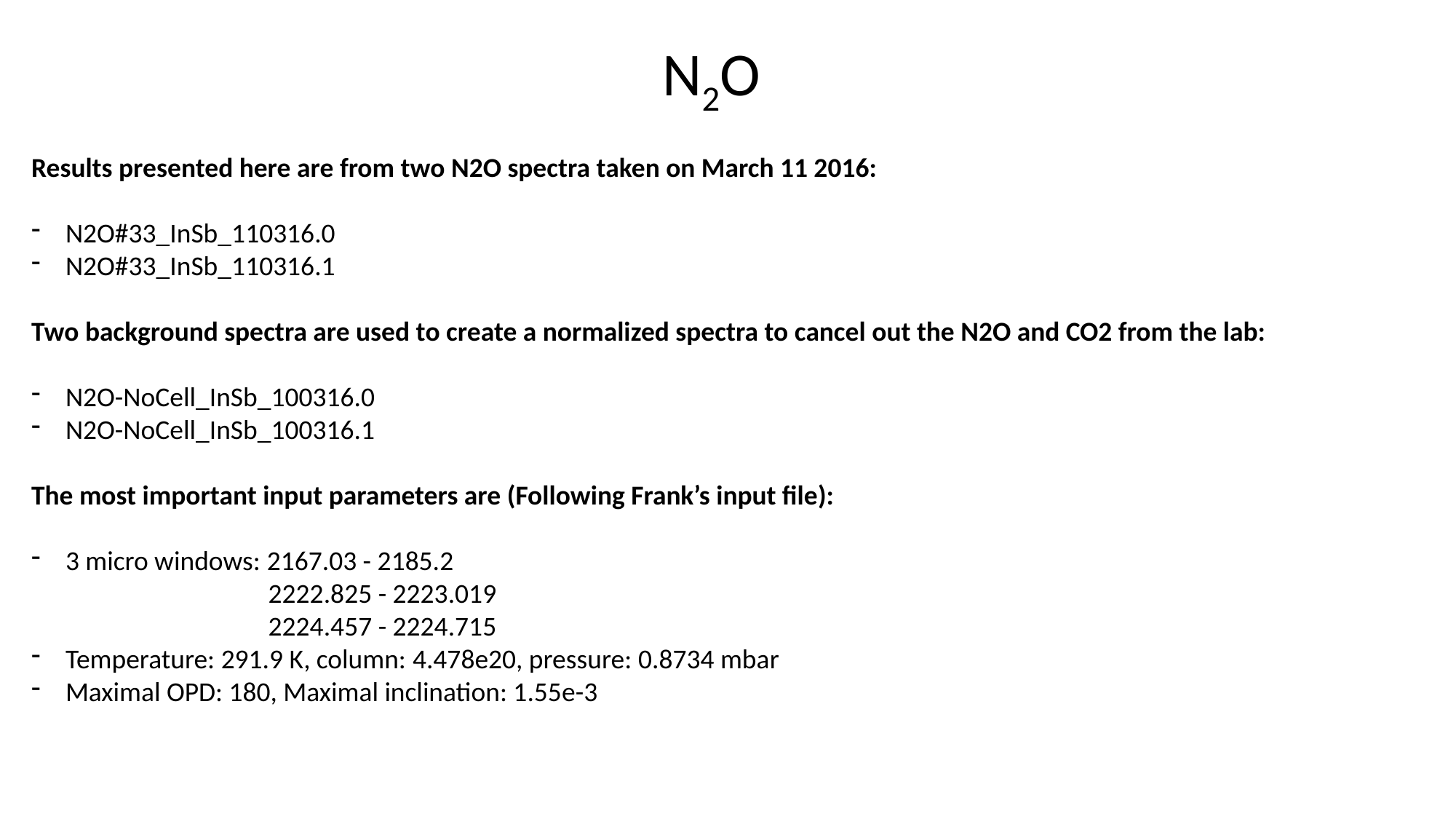

N2O
Results presented here are from two N2O spectra taken on March 11 2016:

N2O#33_InSb_110316.0
N2O#33_InSb_110316.1

Two background spectra are used to create a normalized spectra to cancel out the N2O and CO2 from the lab:

N2O-NoCell_InSb_100316.0
N2O-NoCell_InSb_100316.1

The most important input parameters are (Following Frank’s input file):

3 micro windows: 2167.03 - 2185.2
 		   2222.825 - 2223.019
		   2224.457 - 2224.715
Temperature: 291.9 K, column: 4.478e20, pressure: 0.8734 mbar
Maximal OPD: 180, Maximal inclination: 1.55e-3